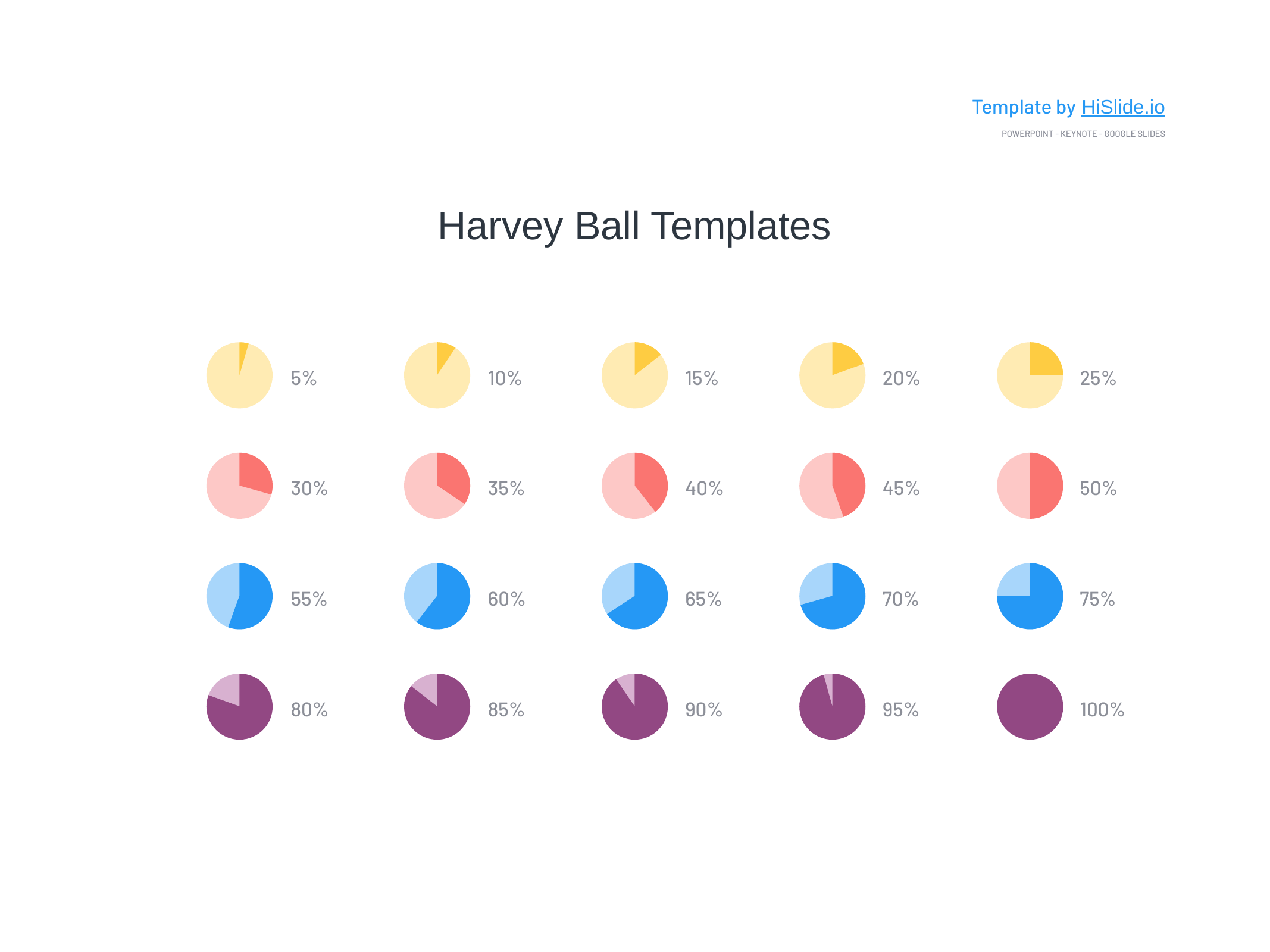

Template by HiSlide.io
PowerPoint - Keynote - Google Slides
Harvey Ball Templates

5%
10%
15%
20%
25%

30%
35%
40%
45%
50%

55%
60%
65%
70%
75%

80%
85%
90%
95%
100%